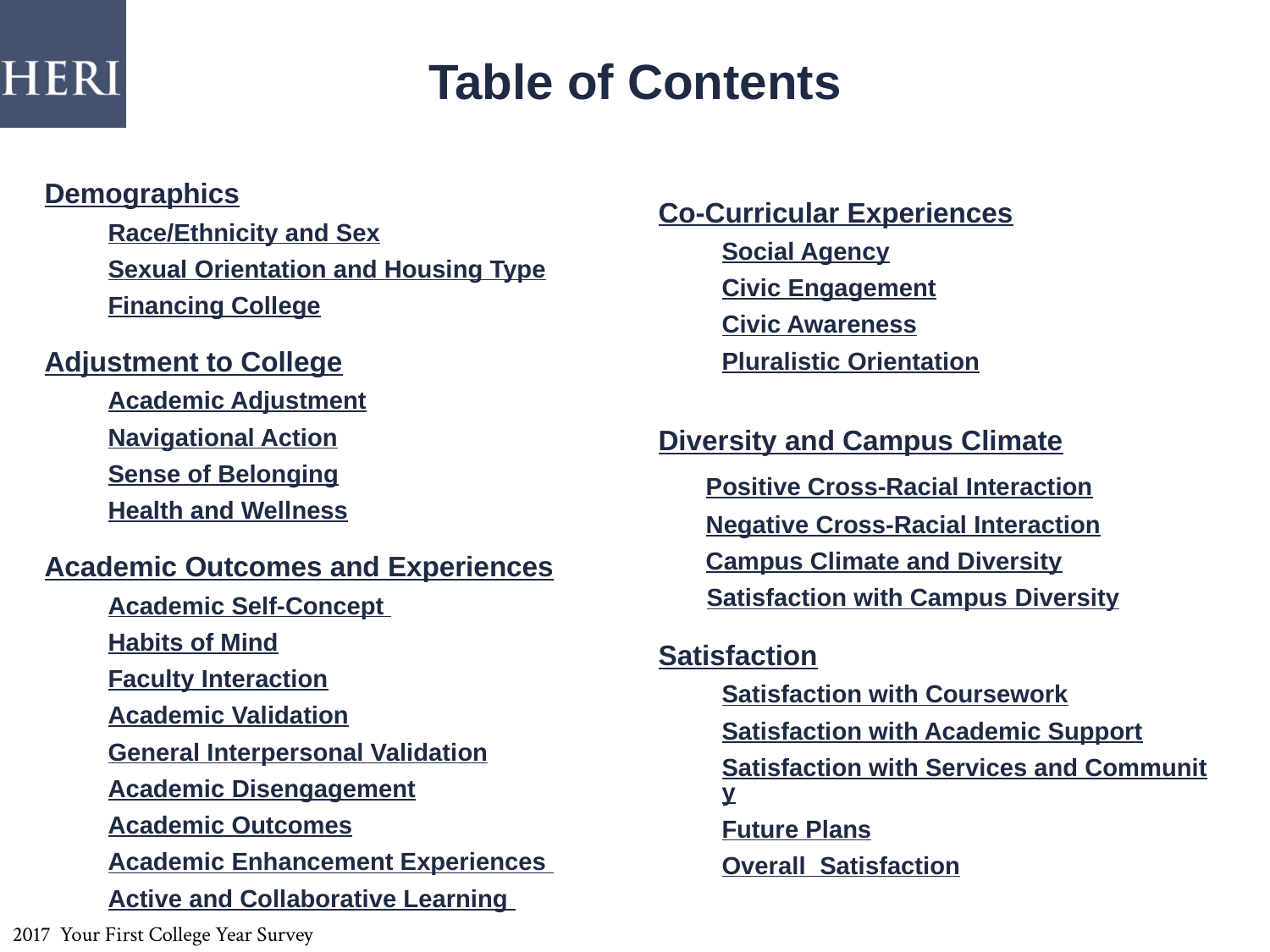

# Table of Contents
Demographics
Race/Ethnicity and Sex
Sexual Orientation and Housing Type
Financing College

Adjustment to College
Academic Adjustment
Navigational Action
Sense of Belonging
Health and Wellness

Academic Outcomes and Experiences
Academic Self-Concept
Habits of Mind
Faculty Interaction
Academic Validation
General Interpersonal Validation
Academic Disengagement
Academic Outcomes
Academic Enhancement Experiences
Active and Collaborative Learning

Co-Curricular Experiences
	Social Agency
	Civic Engagement
	Civic Awareness
Pluralistic Orientation

Diversity and Campus Climate
	Positive Cross-Racial Interaction
	Negative Cross-Racial Interaction
	Campus Climate and Diversity
Satisfaction with Campus Diversity

Satisfaction
Satisfaction with Coursework
Satisfaction with Academic Support
Satisfaction with Services and Community
Future Plans
Overall  Satisfaction

2017  Your First College Year Survey
3